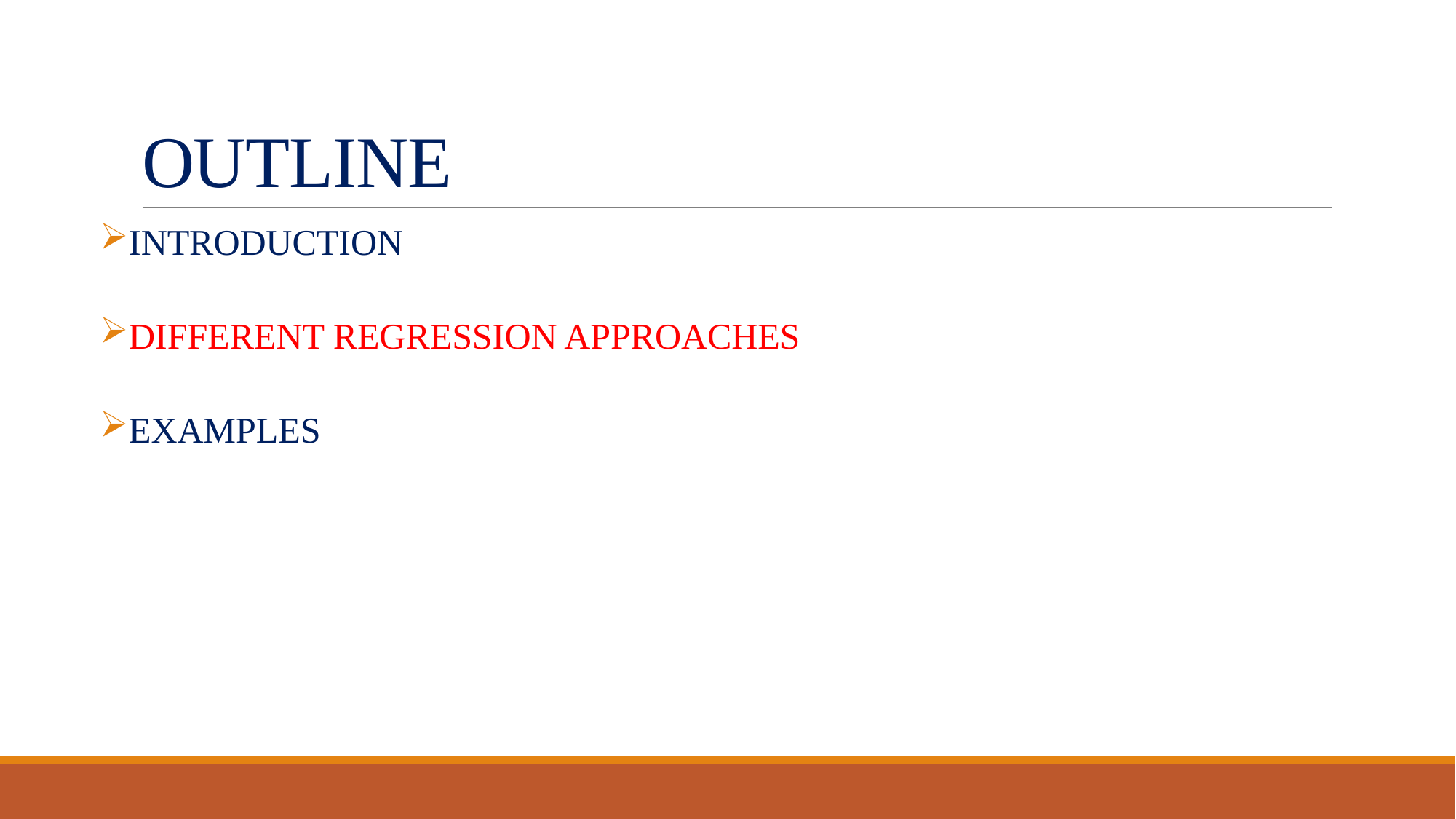

# OUTLINE
INTRODUCTION
DIFFERENT REGRESSION APPROACHES
EXAMPLES